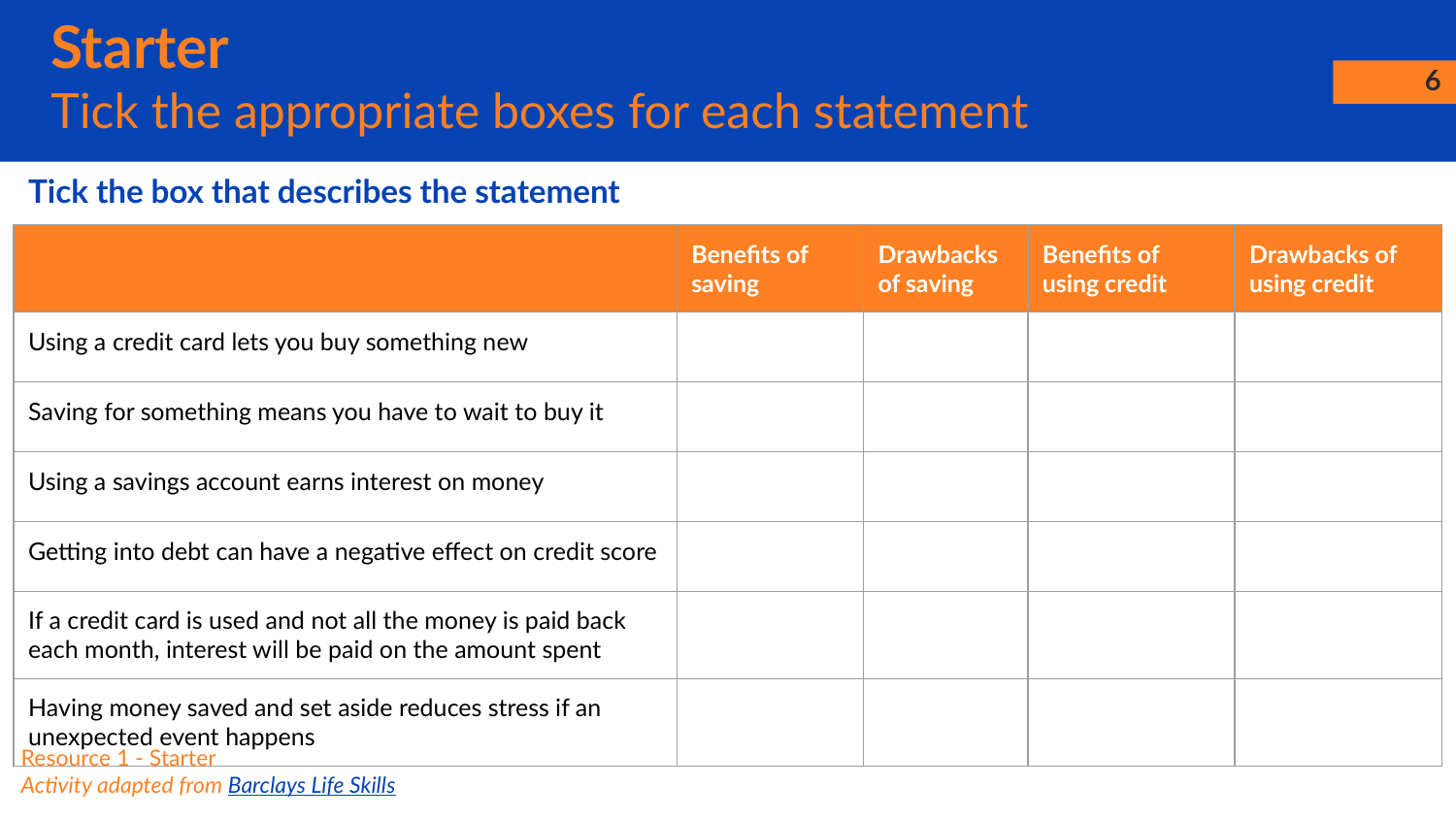

6
# Starter
Tick the appropriate boxes for each statement

Tick the box that describes the statement
|  | Benefits of saving | Drawbacks of saving | Benefits of using credit | Drawbacks of using credit |
| --- | --- | --- | --- | --- |
| Using a credit card lets you buy something new |  |  |  |  |
| Saving for something means you have to wait to buy it |  |  |  |  |
| Using a savings account earns interest on money |  |  |  |  |
| Getting into debt can have a negative effect on credit score |  |  |  |  |
| If a credit card is used and not all the money is paid back each month, interest will be paid on the amount spent |  |  |  |  |
| Having money saved and set aside reduces stress if an unexpected event happens |  |  |  |  |

Resource 1 - Starter
Activity adapted from Barclays Life Skills